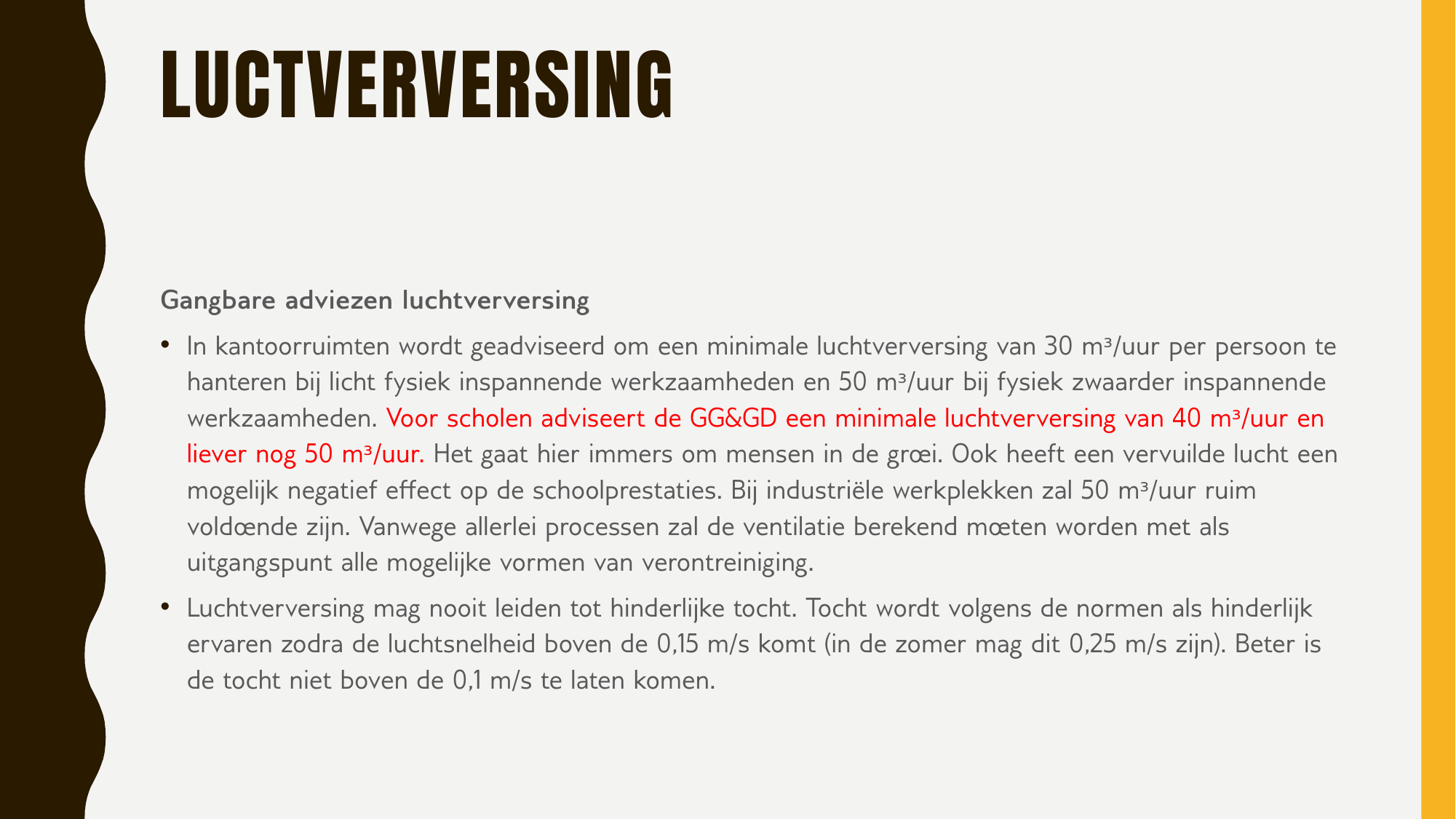

# Luctverversing
Gangbare adviezen luchtverversing
In kantoorruimten wordt geadviseerd om een minimale luchtverversing van 30 m³/uur per persoon te hanteren bij licht fysiek inspannende werkzaamheden en 50 m³/uur bij fysiek zwaarder inspannende werkzaamheden. Voor scholen adviseert de GG&GD een minimale luchtverversing van 40 m³/uur en liever nog 50 m³/uur. Het gaat hier immers om mensen in de groei. Ook heeft een vervuilde lucht een mogelijk negatief effect op de schoolprestaties. Bij industriële werkplekken zal 50 m³/uur ruim voldoende zijn. Vanwege allerlei processen zal de ventilatie berekend moeten worden met als uitgangspunt alle mogelijke vormen van verontreiniging.
Luchtverversing mag nooit leiden tot hinderlijke tocht. Tocht wordt volgens de normen als hinderlijk ervaren zodra de luchtsnelheid boven de 0,15 m/s komt (in de zomer mag dit 0,25 m/s zijn). Beter is de tocht niet boven de 0,1 m/s te laten komen.